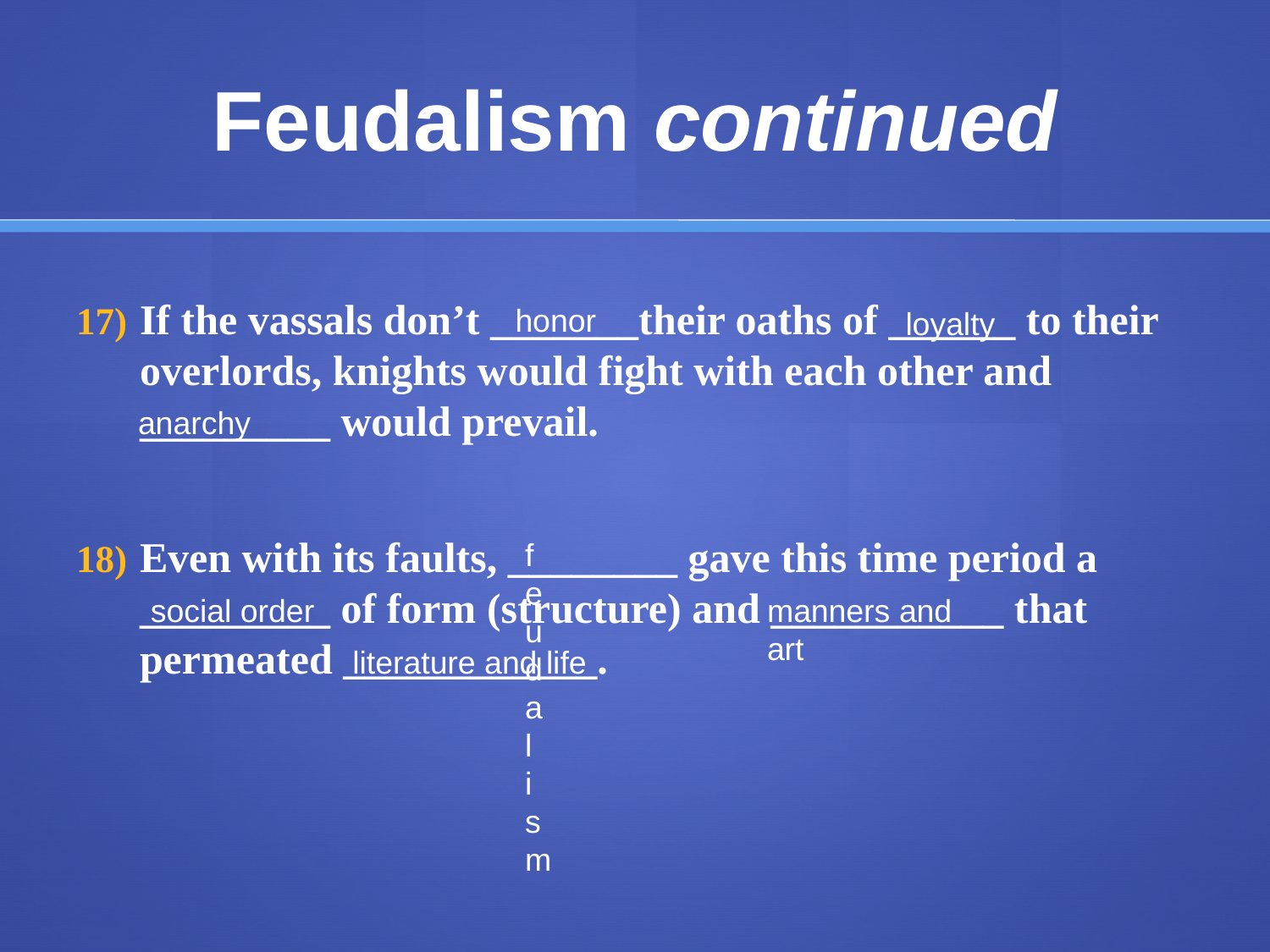

# Feudalism continued
If the vassals don’t _______their oaths of ______ to their overlords, knights would fight with each other and _________ would prevail.

Even with its faults, ________ gave this time period a _________ of form (structure) and ___________ that permeated ____________.

honor
loyalty
anarchy
feudalism
social order
manners and  art
literature and life